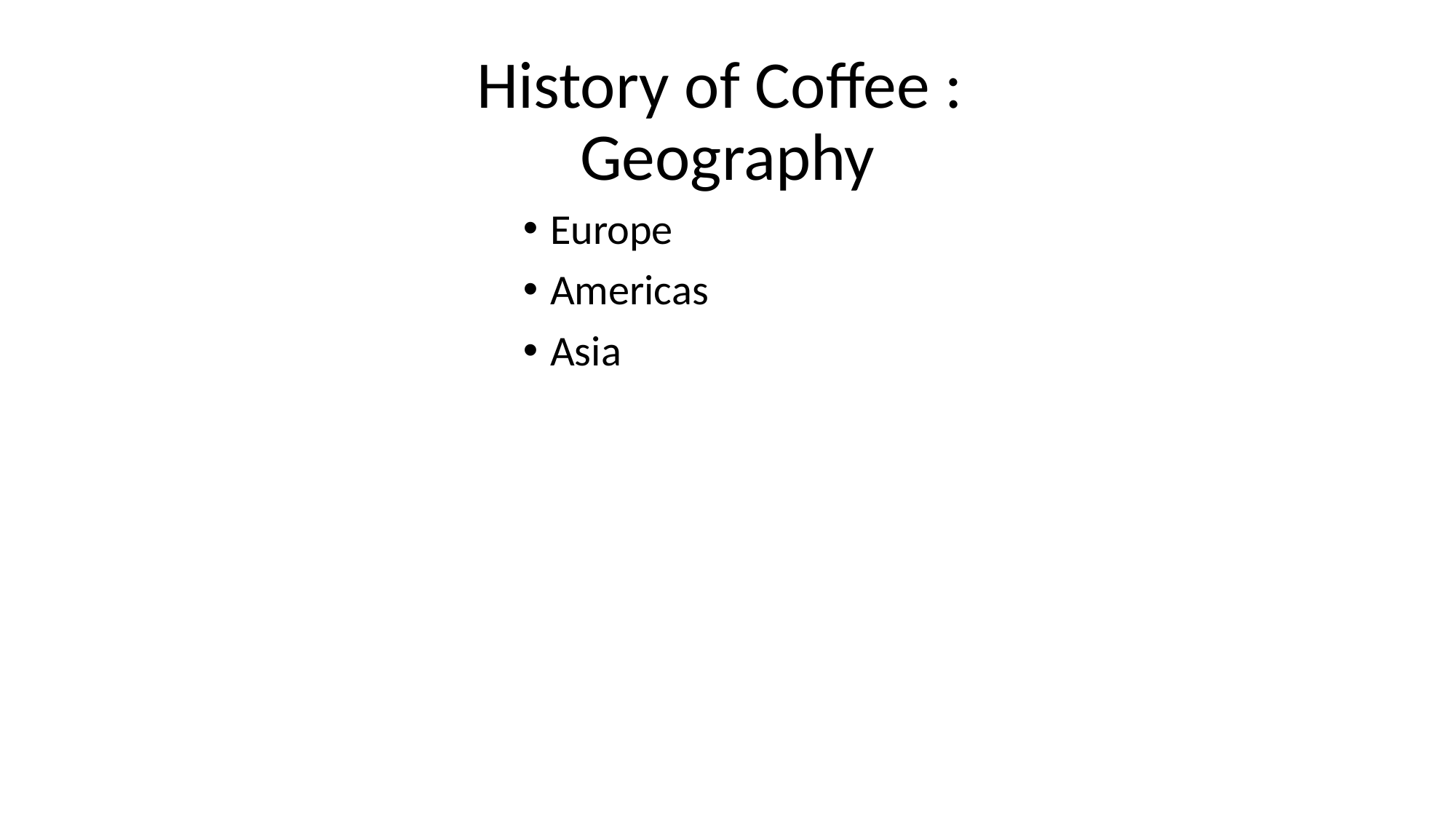

# History of Coffee : Geography
Europe
Americas
Asia